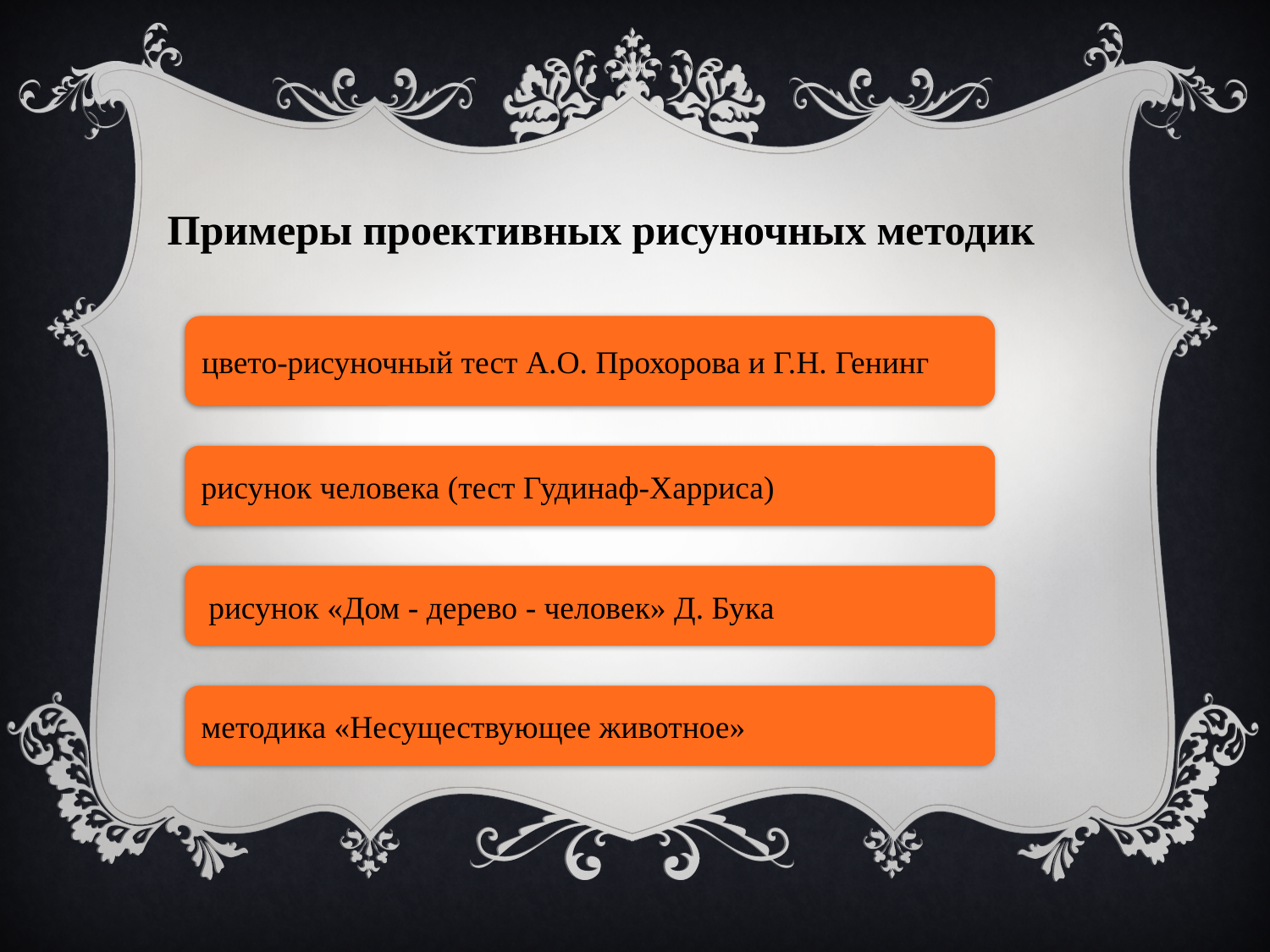

Примеры проективных рисуночных методик
цвето-рисуночный тест А.О. Прохорова и Г.Н. Генинг
ри­сунок человека (тест Гудинаф-Харриса)
 рисунок «Дом - дерево - человек» Д. Бука
методика «Несуществующее животное»